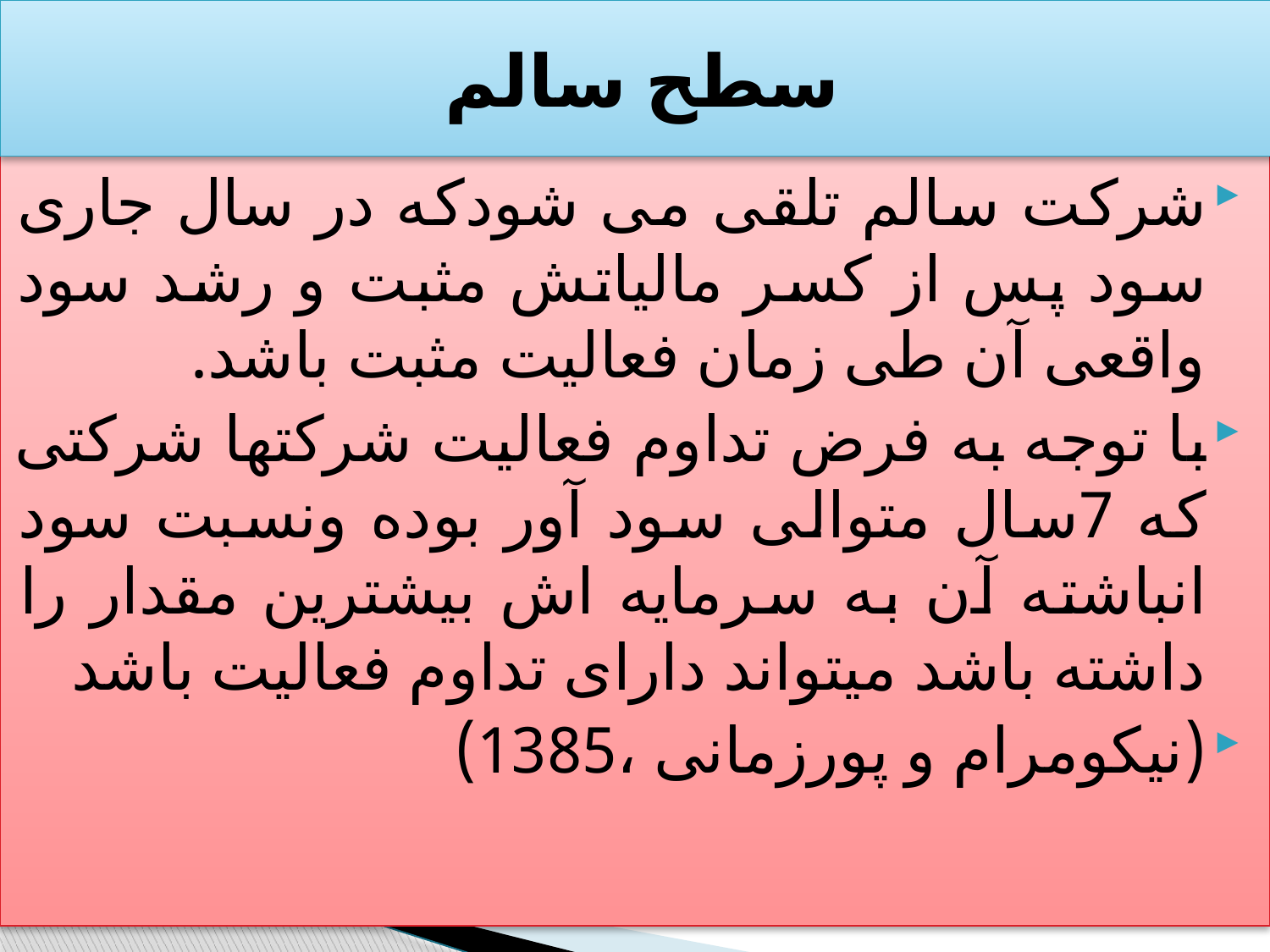

# سطح سالم
شرکت سالم تلقی می شودکه در سال جاری سود پس از کسر مالیاتش مثبت و رشد سود واقعی آن طی زمان فعالیت مثبت باشد.
با توجه به فرض تداوم فعالیت شرکتها شرکتی که 7سال متوالی سود آور بوده ونسبت سود انباشته آن به سرمایه اش بیشترین مقدار را داشته باشد میتواند دارای تداوم فعالیت باشد
(نیکومرام و پورزمانی ،1385)